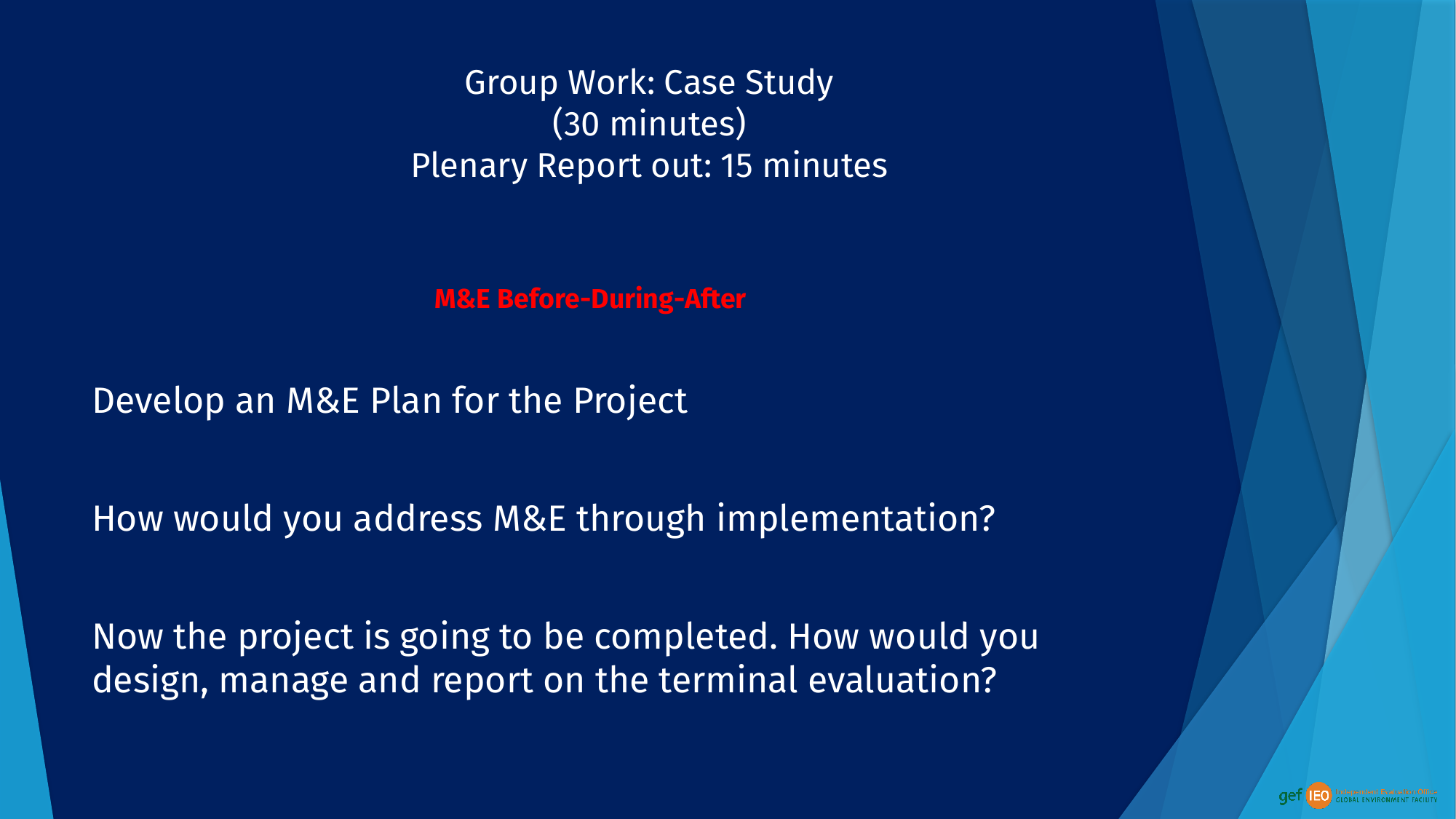

# Group Work: Case Study (30 minutes) Plenary Report out: 15 minutes

M&E Before-During-After

Develop an M&E Plan for the Project

How would you address M&E through implementation?

Now the project is going to be completed. How would you design, manage and report on the terminal evaluation?